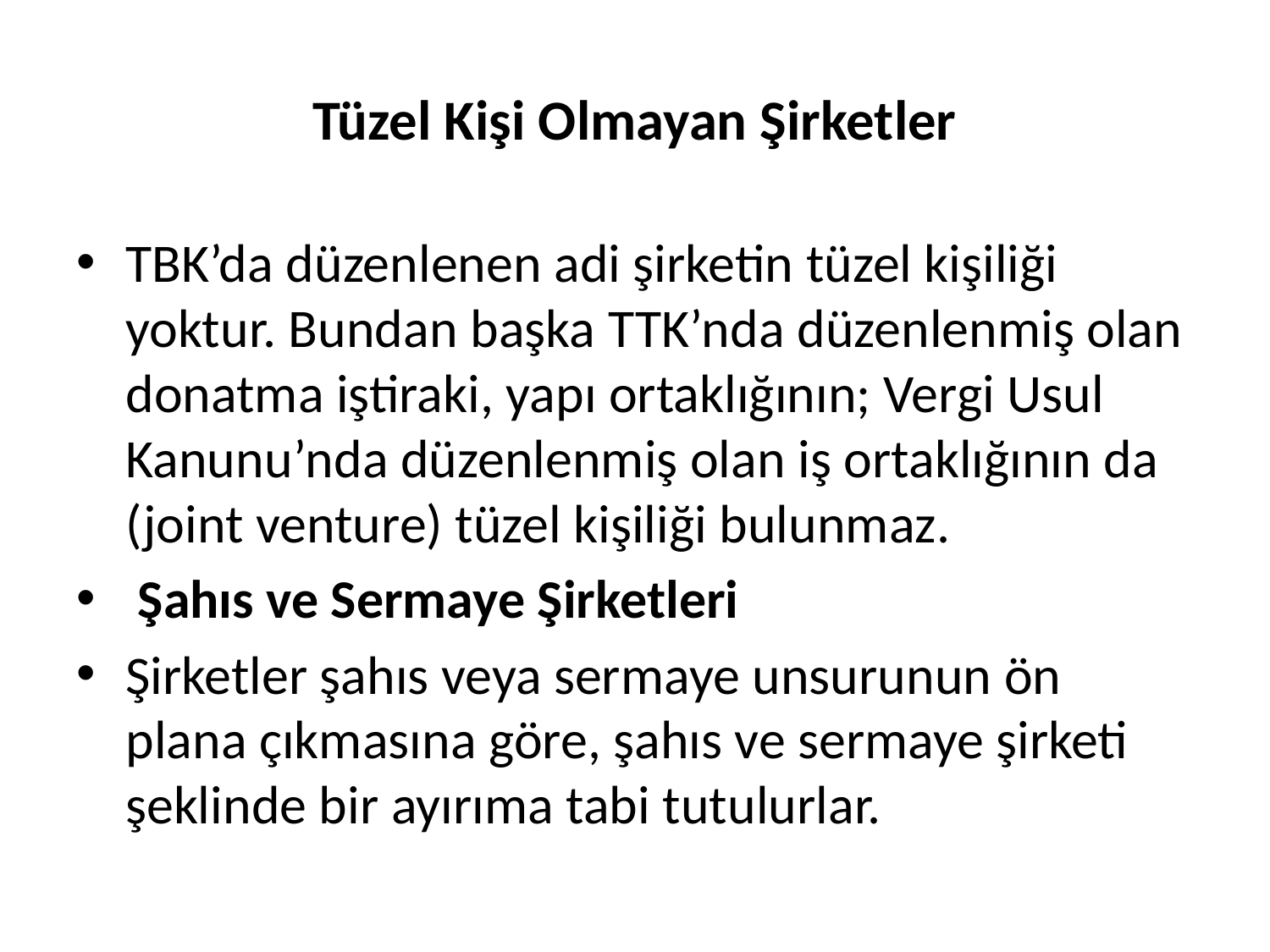

# Tüzel Kişi Olmayan Şirketler
TBK’da düzenlenen adi şirketin tüzel kişiliği yoktur. Bundan başka TTK’nda düzenlenmiş olan donatma iştiraki, yapı ortaklığının; Vergi Usul Kanunu’nda düzenlenmiş olan iş ortaklığının da (joint venture) tüzel kişiliği bulunmaz.
 Şahıs ve Sermaye Şirketleri
Şirketler şahıs veya sermaye unsurunun ön plana çıkmasına göre, şahıs ve sermaye şirketi şeklinde bir ayırıma tabi tutulurlar.